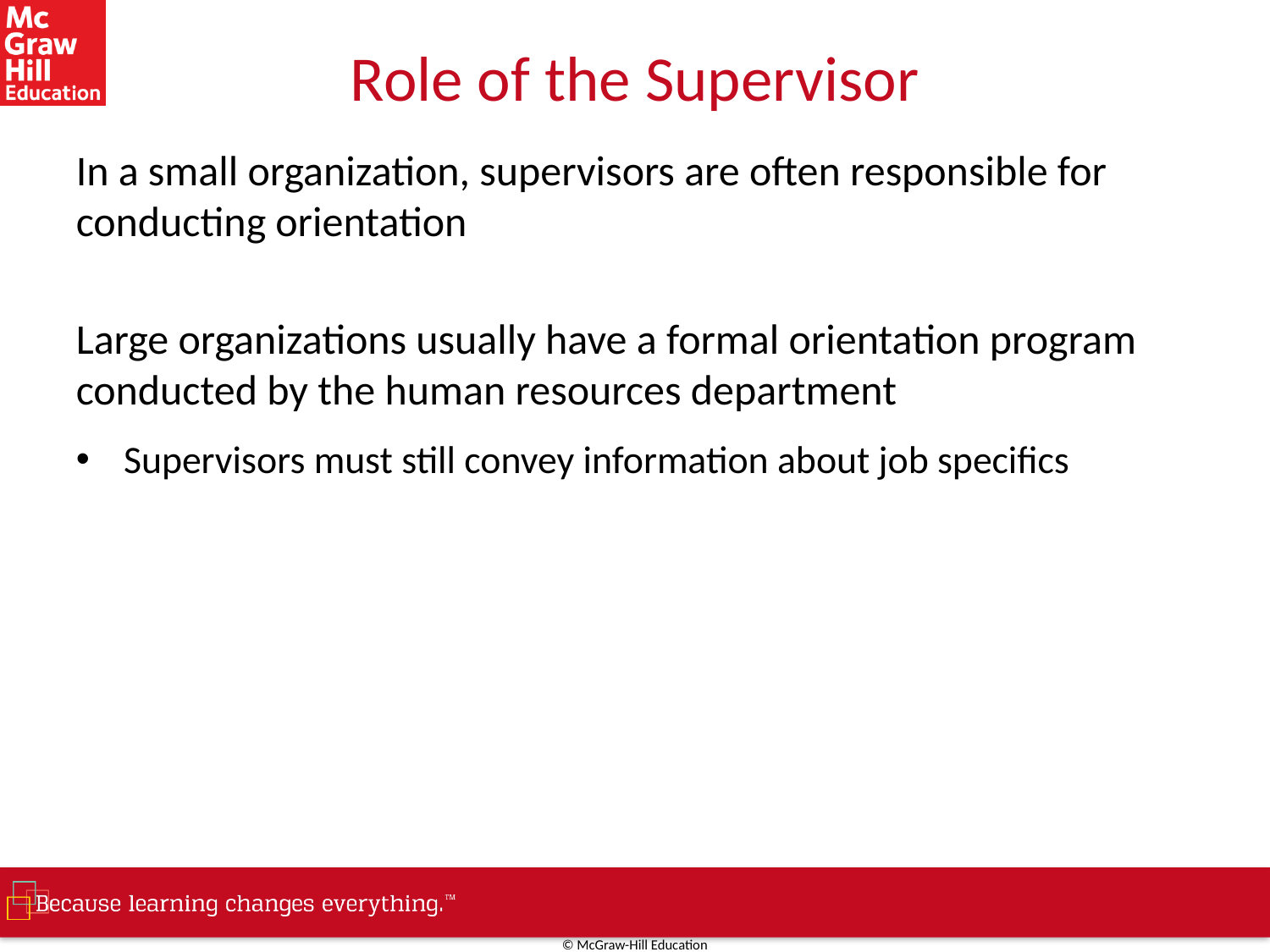

# Role of the Supervisor
In a small organization, supervisors are often responsible for conducting orientation

Large organizations usually have a formal orientation program conducted by the human resources department
Supervisors must still convey information about job specifics